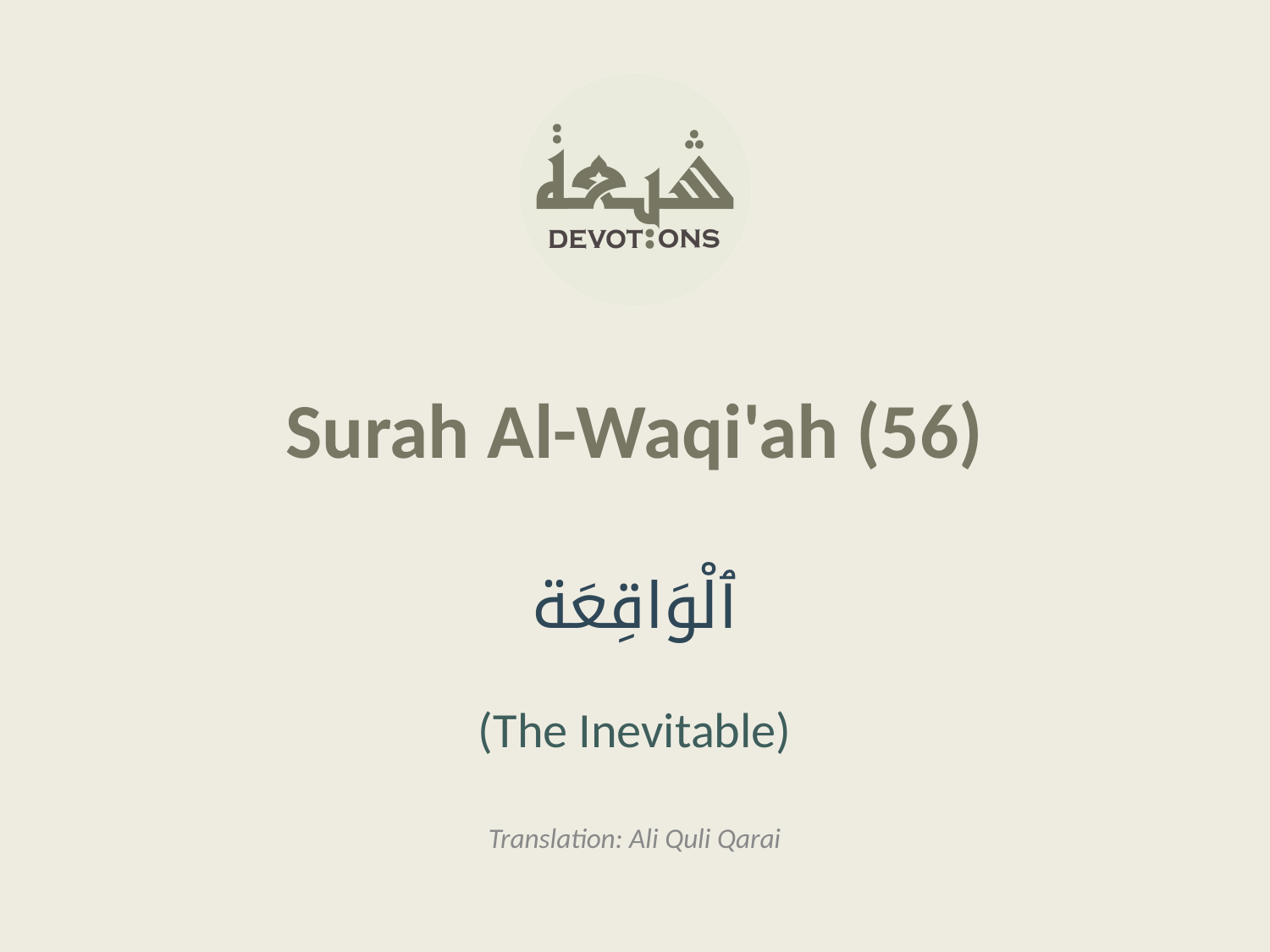

Surah Al-Waqi'ah (56)
ٱلْوَاقِعَة
(The Inevitable)
Translation: Ali Quli Qarai